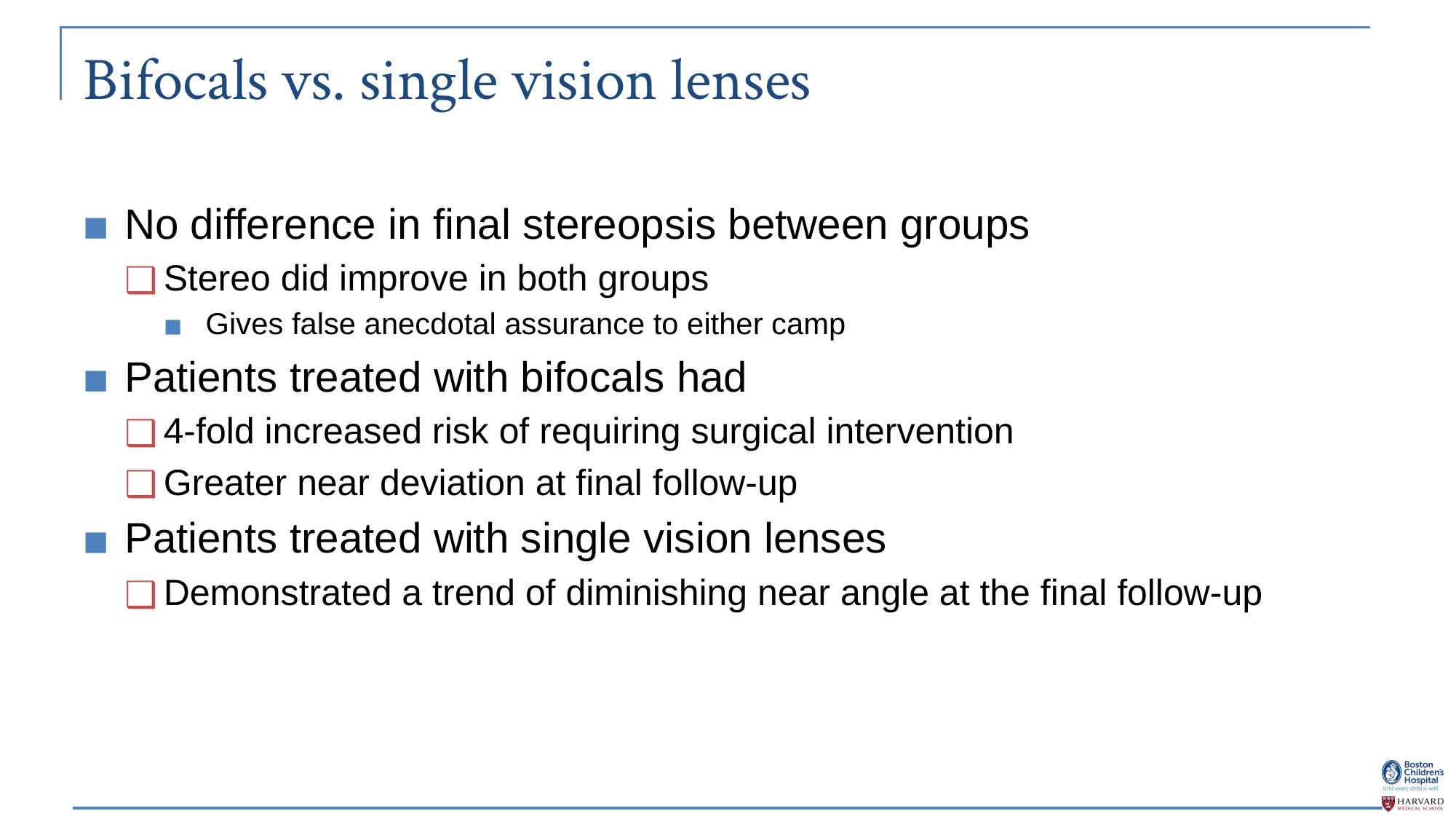

# Bifocals vs. single vision lenses
No difference in final stereopsis between groups
Stereo did improve in both groups
Gives false anecdotal assurance to either camp
Patients treated with bifocals had
4-fold increased risk of requiring surgical intervention
Greater near deviation at final follow-up
Patients treated with single vision lenses
Demonstrated a trend of diminishing near angle at the final follow-up